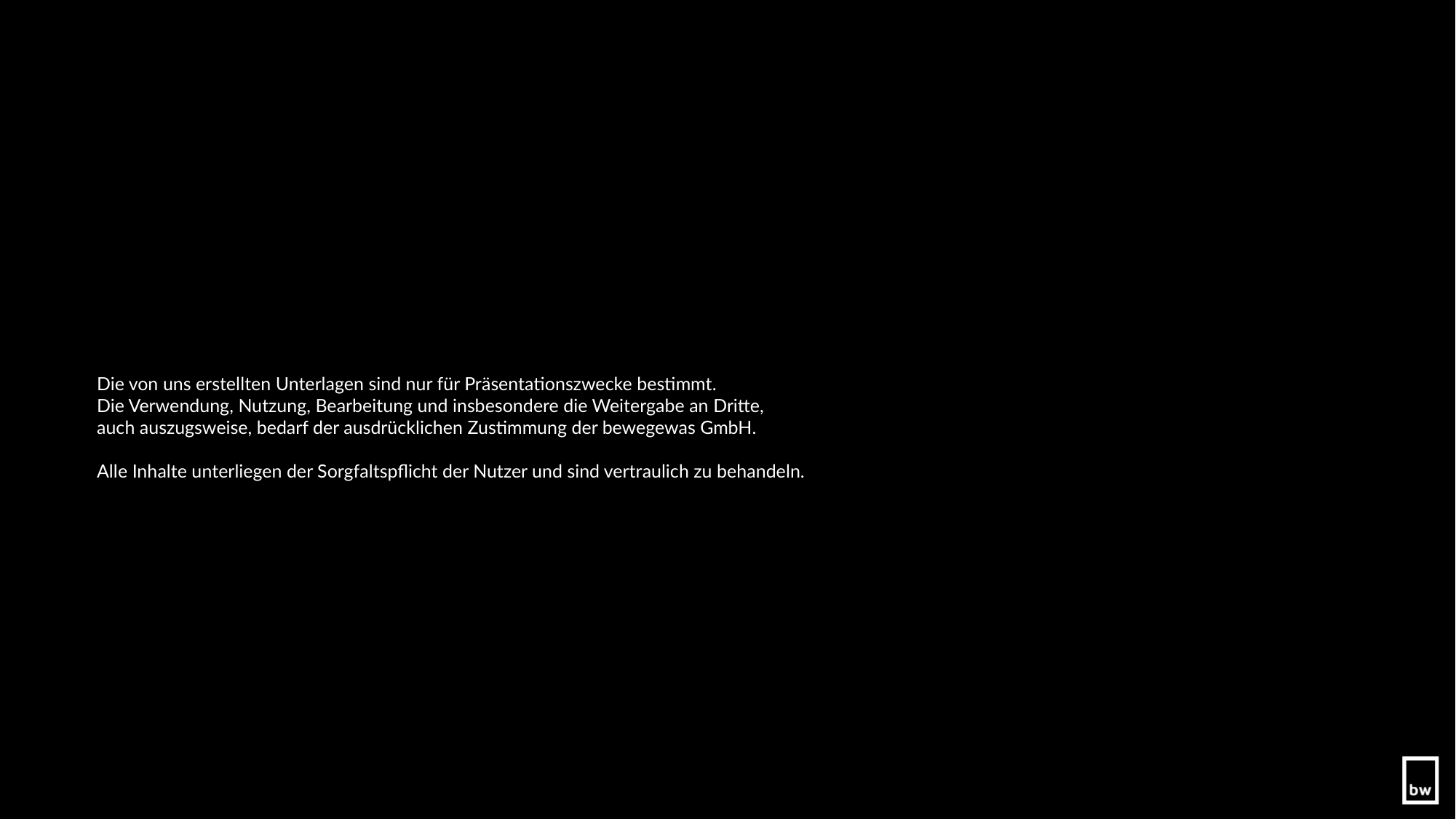

Die von uns erstellten Unterlagen sind nur für Präsentationszwecke bestimmt.
Die Verwendung, Nutzung, Bearbeitung und insbesondere die Weitergabe an Dritte,
auch auszugsweise, bedarf der ausdrücklichen Zustimmung der bewegewas GmbH.

Alle Inhalte unterliegen der Sorgfaltspflicht der Nutzer und sind vertraulich zu behandeln.